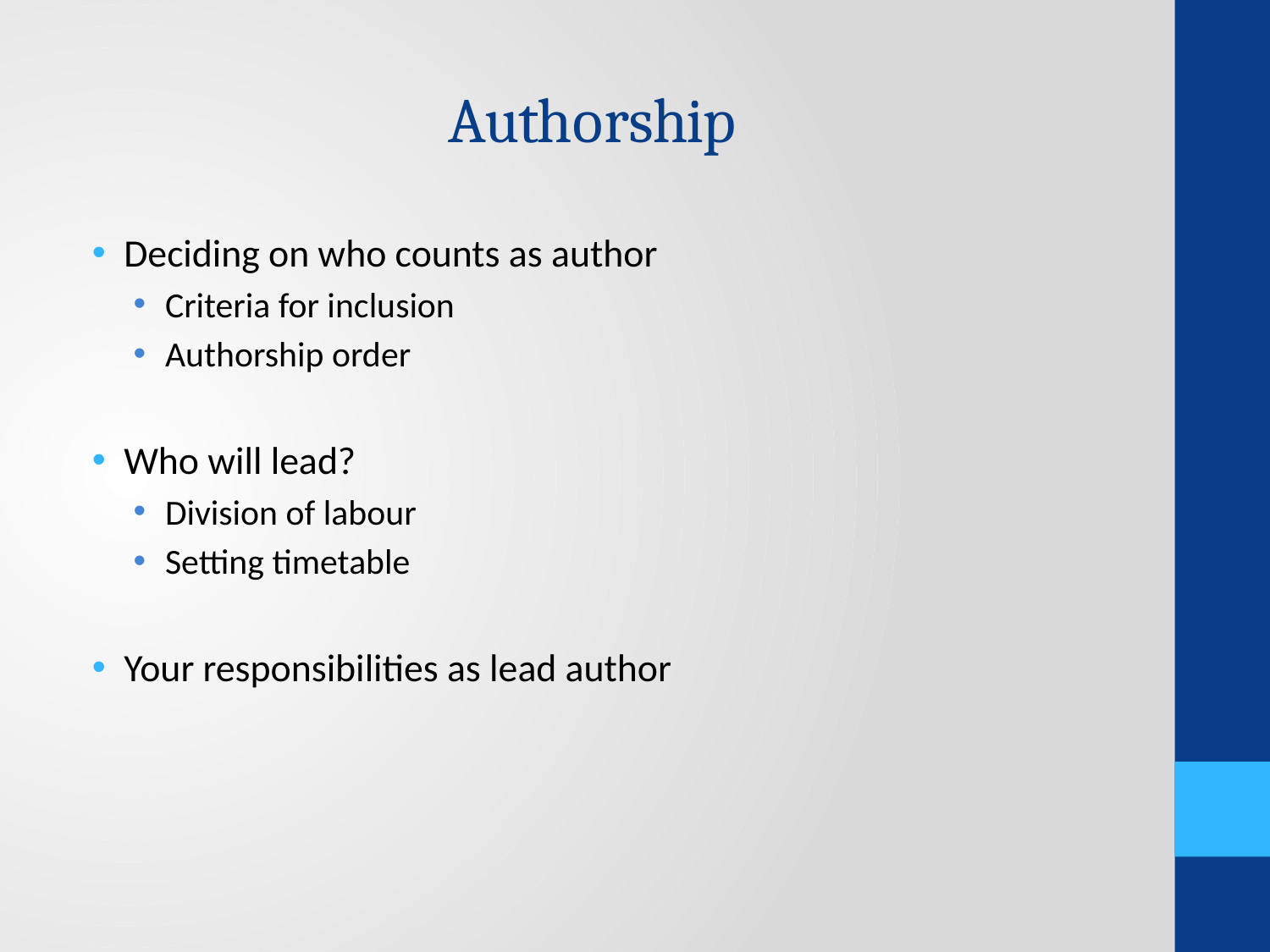

# Authorship
Deciding on who counts as author
Criteria for inclusion
Authorship order

Who will lead?
Division of labour
Setting timetable

Your responsibilities as lead author